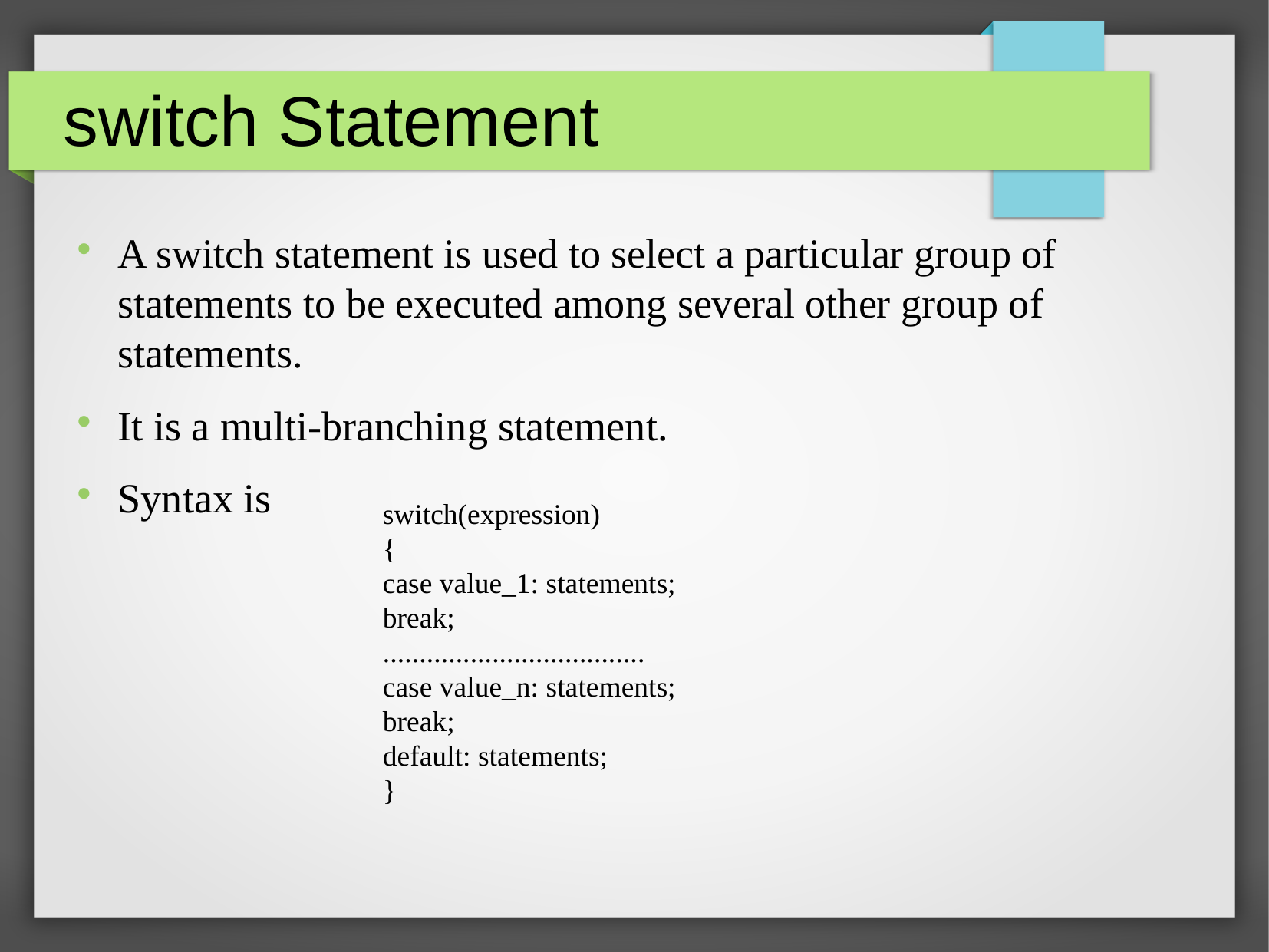

switch Statement
A switch statement is used to select a particular group of statements to be executed among several other group of statements.
It is a multi-branching statement.
Syntax is
switch(expression)
{
case value_1: statements;
break;
....................................
case value_n: statements;
break;
default: statements;
}